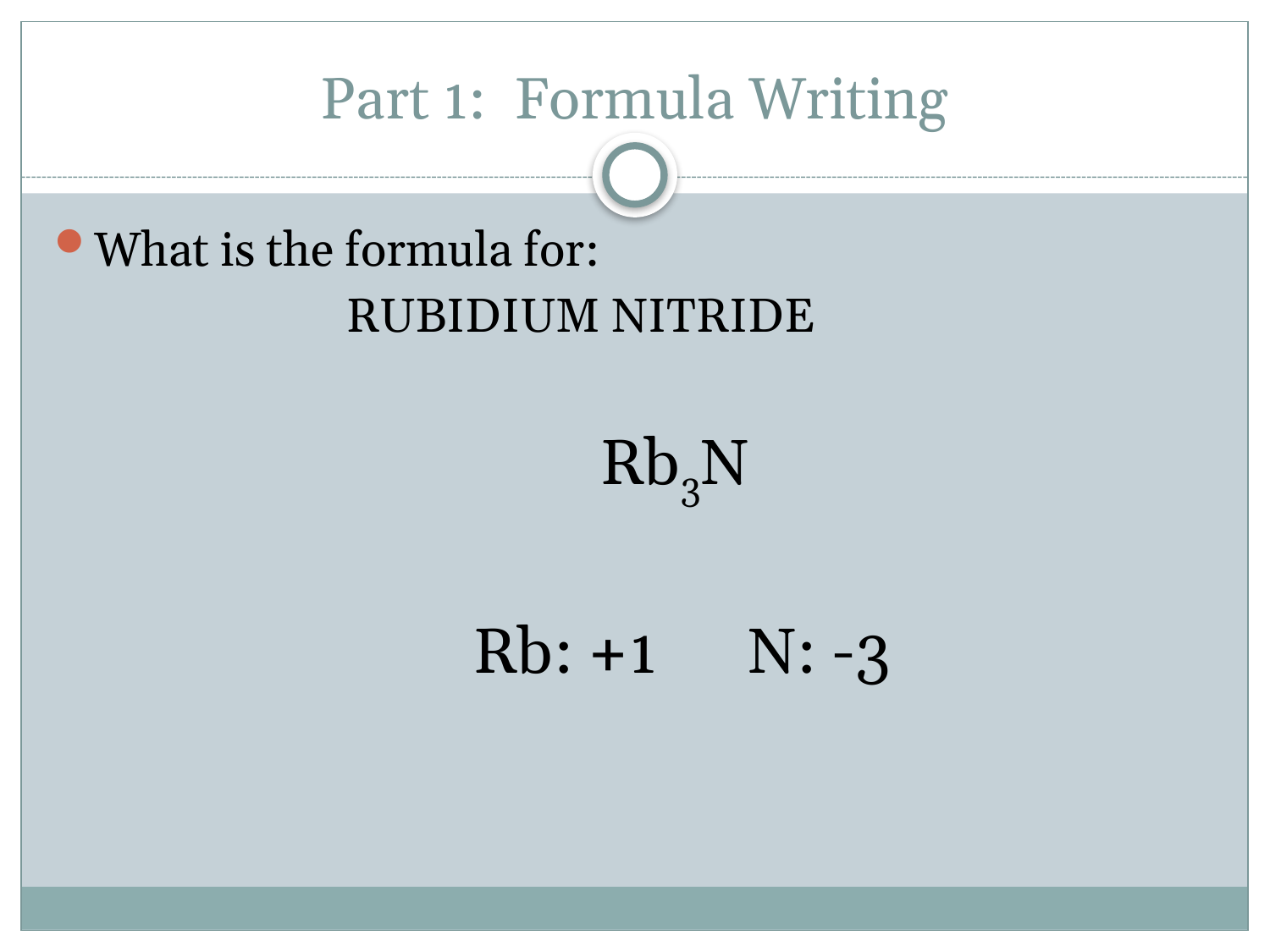

# Part 1:  Formula Writing
What is the formula for:
			RUBIDIUM NITRIDE

					Rb3N

				Rb: +1      N: -3